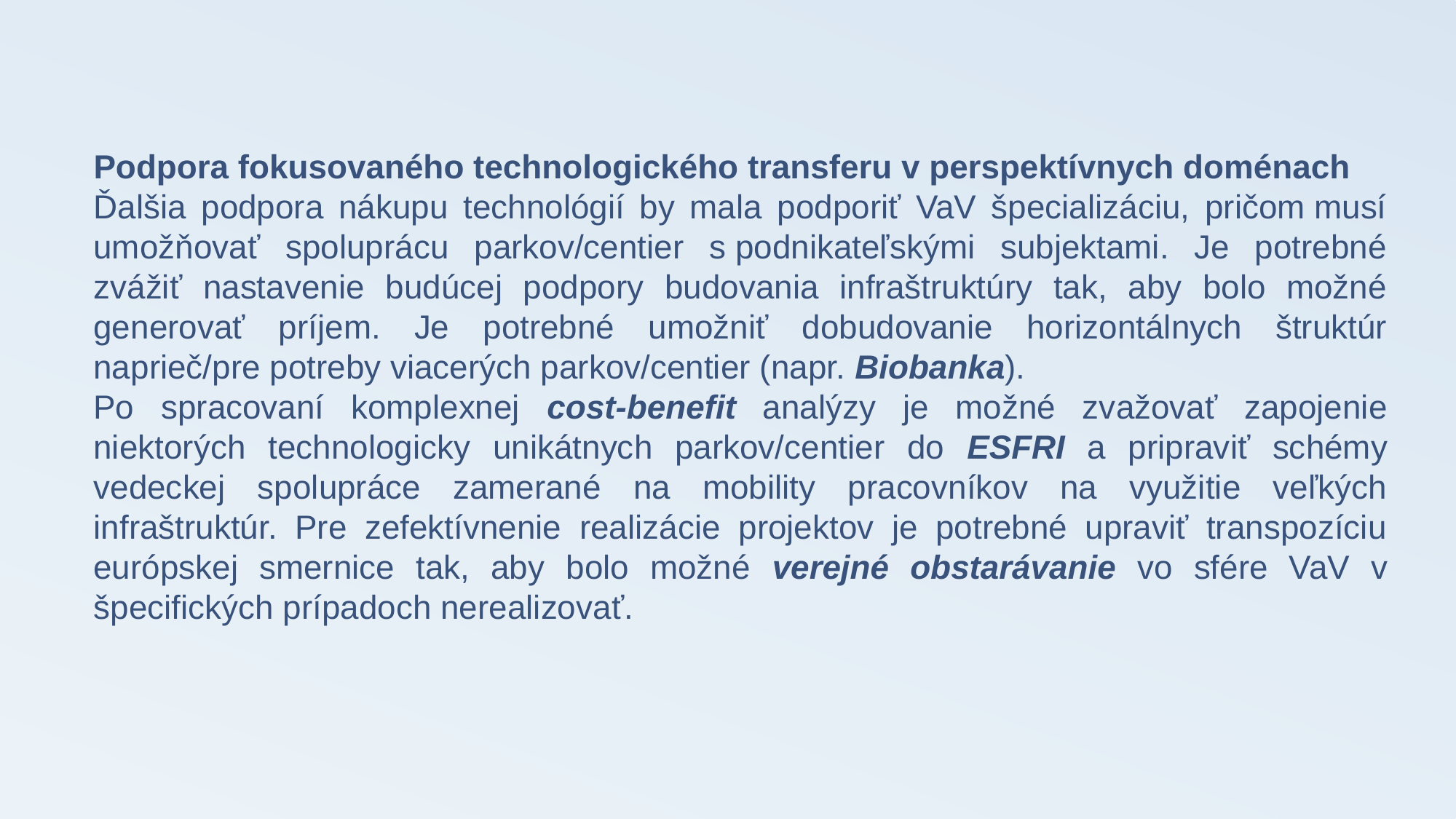

Podpora fokusovaného technologického transferu v perspektívnych doménach
Ďalšia podpora nákupu technológií by mala podporiť VaV špecializáciu, pričom musí umožňovať spoluprácu parkov/centier s podnikateľskými subjektami. Je potrebné zvážiť nastavenie budúcej podpory budovania infraštruktúry tak, aby bolo možné generovať príjem. Je potrebné umožniť dobudovanie horizontálnych štruktúr naprieč/pre potreby viacerých parkov/centier (napr. Biobanka).
Po spracovaní komplexnej cost-benefit analýzy je možné zvažovať zapojenie niektorých technologicky unikátnych parkov/centier do ESFRI a pripraviť schémy vedeckej spolupráce zamerané na mobility pracovníkov na využitie veľkých infraštruktúr. Pre zefektívnenie realizácie projektov je potrebné upraviť transpozíciu európskej smernice tak, aby bolo možné verejné obstarávanie vo sfére VaV v špecifických prípadoch nerealizovať.